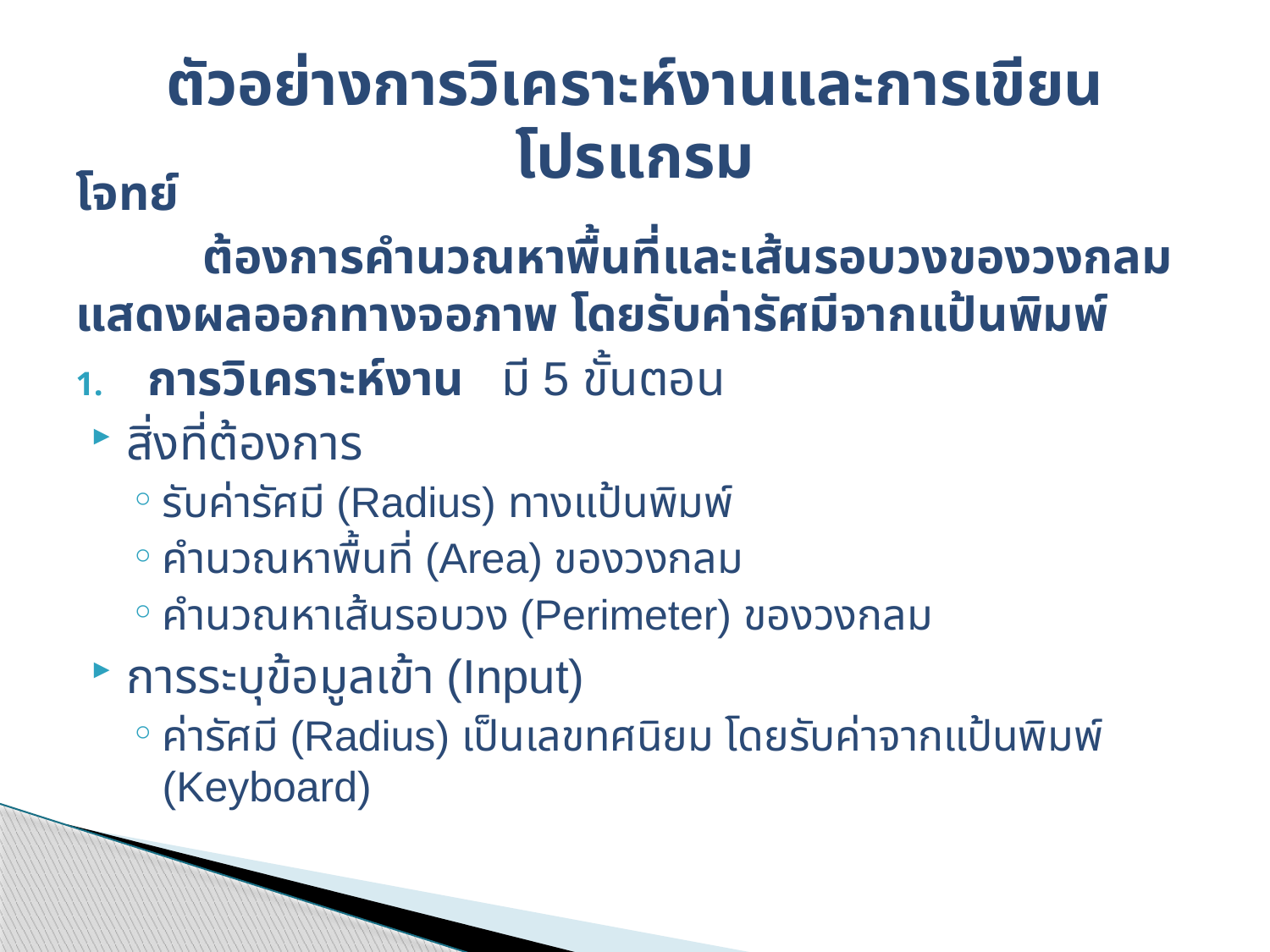

# ตัวอย่างการวิเคราะห์งานและการเขียนโปรแกรม
โจทย์
	ต้องการคำนวณหาพื้นที่และเส้นรอบวงของวงกลมแสดงผลออกทางจอภาพ โดยรับค่ารัศมีจากแป้นพิมพ์
การวิเคราะห์งาน   มี 5 ขั้นตอน
สิ่งที่ต้องการ
รับค่ารัศมี (Radius) ทางแป้นพิมพ์
คำนวณหาพื้นที่ (Area) ของวงกลม
คำนวณหาเส้นรอบวง (Perimeter) ของวงกลม
การระบุข้อมูลเข้า (Input)
ค่ารัศมี (Radius) เป็นเลขทศนิยม โดยรับค่าจากแป้นพิมพ์ (Keyboard)